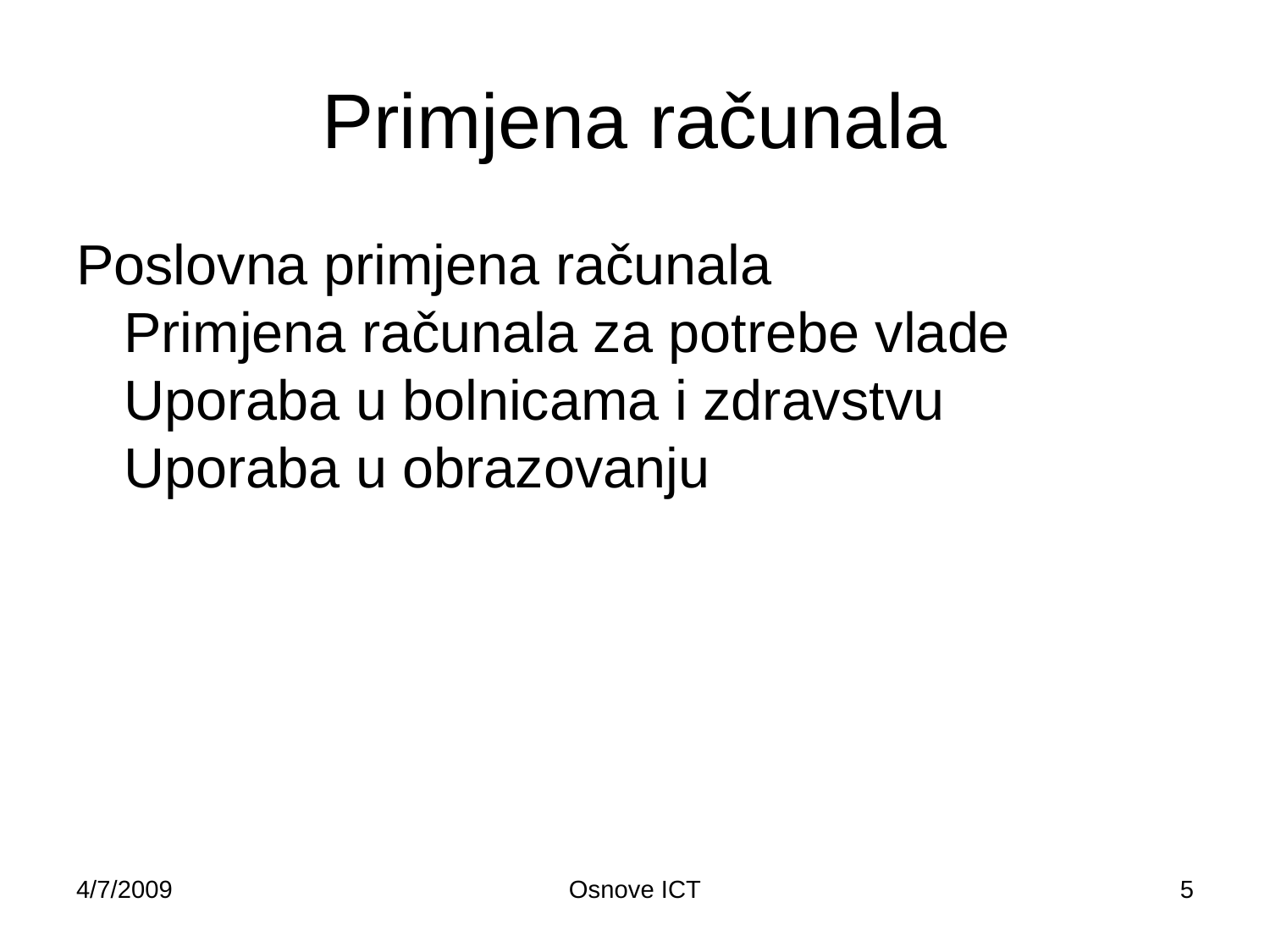

# Primjena računala
Poslovna primjena računala
Primjena računala za potrebe vlade
Uporaba u bolnicama i zdravstvu
Uporaba u obrazovanju

4/7/2009
Osnove ICT
5